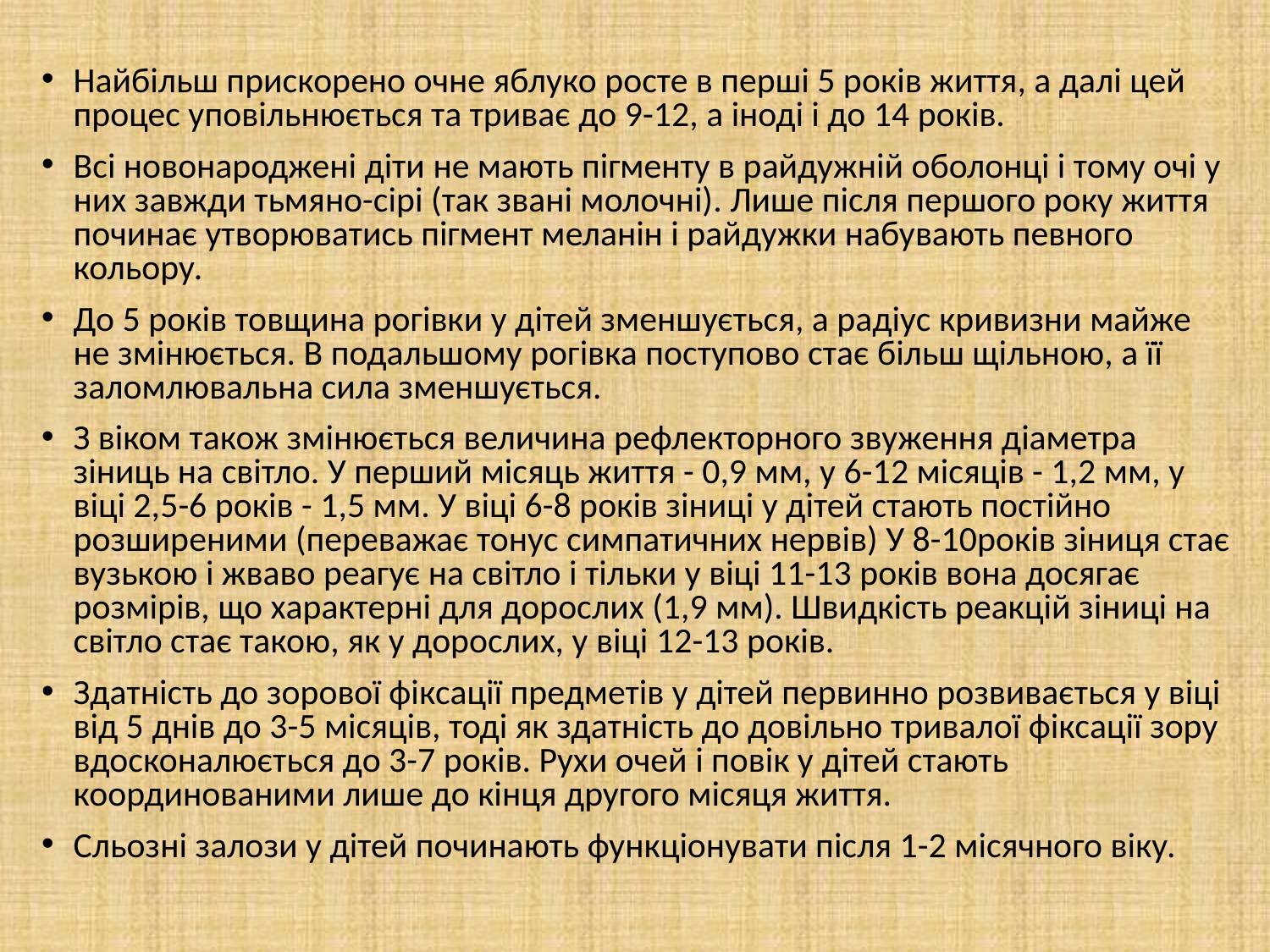

Найбільш прискорено очне яблуко росте в перші 5 років життя, а далі цей процес уповільнюється та триває до 9-12, а іноді і до 14 років.
Всі новонароджені діти не мають пігменту в райдужній оболонці і тому очі у них завжди тьмяно-сірі (так звані молочні). Лише після першого року життя починає утворюватись пігмент меланін і райдужки набувають певного кольору.
До 5 років товщина рогівки у дітей зменшується, а радіус кривизни майже не змінюється. В подальшому рогівка поступово стає більш щільною, а її заломлювальна сила зменшується.
З віком також змінюється величина рефлекторного звуження діаметра зіниць на світло. У перший місяць життя - 0,9 мм, у 6-12 місяців - 1,2 мм, у віці 2,5-6 років - 1,5 мм. У віці 6-8 років зіниці у дітей стають постійно розширеними (переважає тонус симпатичних нервів) У 8-10років зіниця стає вузькою і жваво реагує на світло і тільки у віці 11-13 років вона досягає розмірів, що характерні для дорослих (1,9 мм). Швидкість реакцій зіниці на світло стає такою, як у дорослих, у віці 12-13 років.
Здатність до зорової фіксації предметів у дітей первинно розвивається у віці від 5 днів до 3-5 місяців, тоді як здатність до довільно тривалої фіксації зору вдосконалюється до 3-7 років. Рухи очей і повік у дітей стають координованими лише до кінця другого місяця життя.
Сльозні залози у дітей починають функціонувати після 1-2 місячного віку.